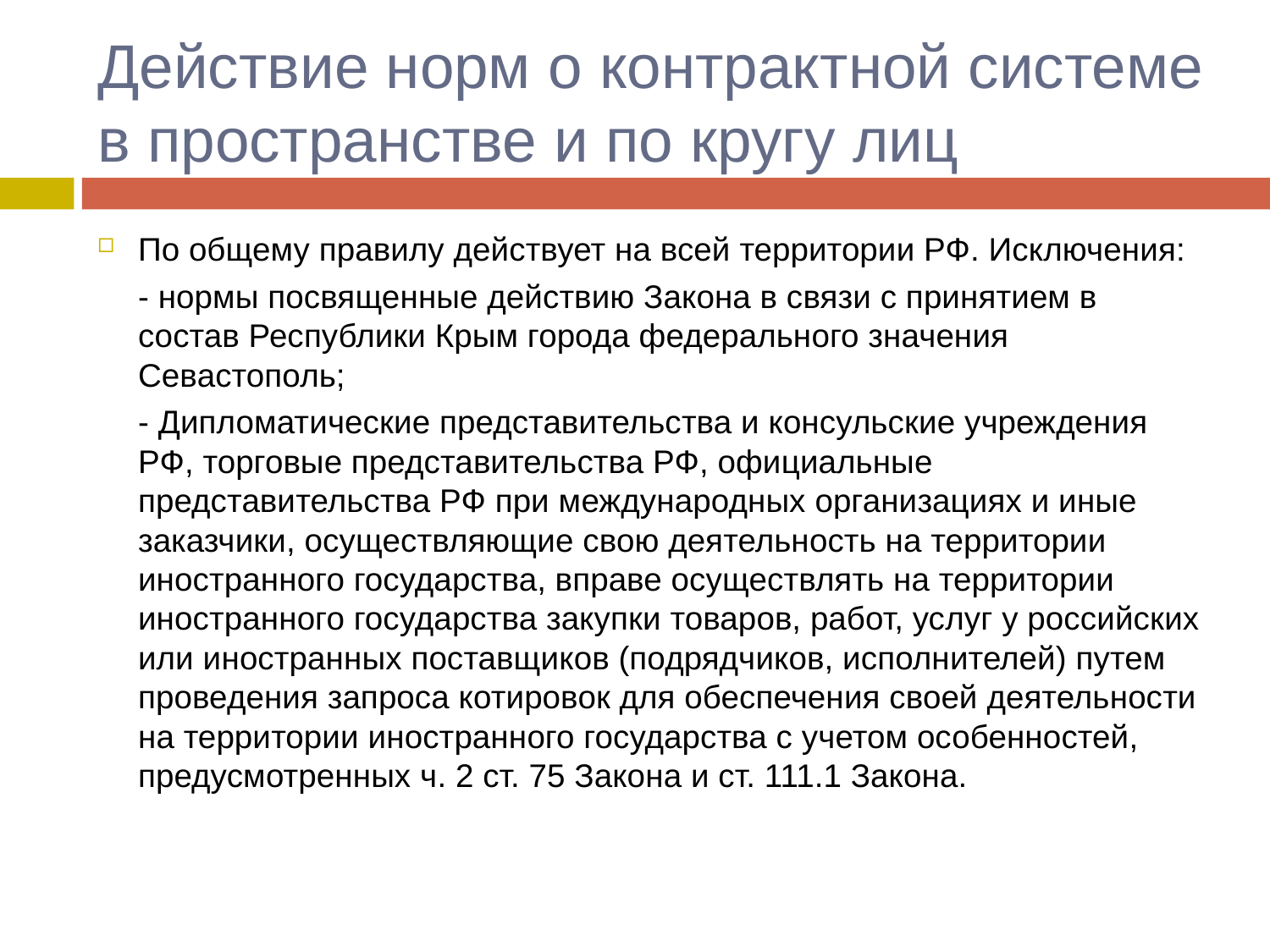

# Действие норм о контрактной системе в пространстве и по кругу лиц
По общему правилу действует на всей территории РФ. Исключения:
	- нормы посвященные действию Закона в связи с принятием в состав Республики Крым города федерального значения Севастополь;
	- Дипломатические представительства и консульские учреждения РФ, торговые представительства РФ, официальные представительства РФ при международных организациях и иные заказчики, осуществляющие свою деятельность на территории иностранного государства, вправе осуществлять на территории иностранного государства закупки товаров, работ, услуг у российских или иностранных поставщиков (подрядчиков, исполнителей) путем проведения запроса котировок для обеспечения своей деятельности на территории иностранного государства с учетом особенностей, предусмотренных ч. 2 ст. 75 Закона и ст. 111.1 Закона.